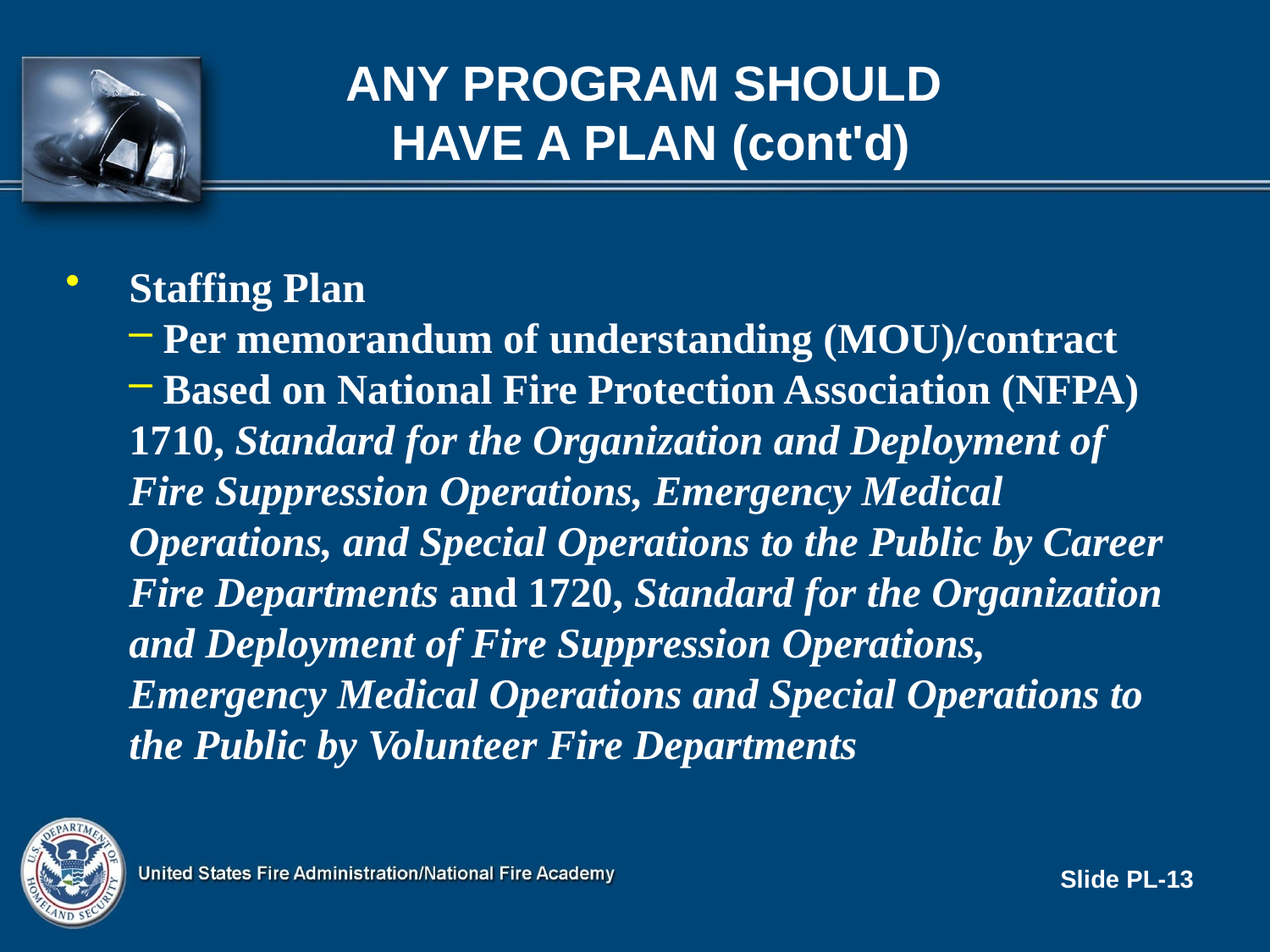

# ANY PROGRAM SHOULD HAVE A PLAN (cont'd)
Staffing Plan
 Per memorandum of understanding (MOU)/contract
 Based on National Fire Protection Association (NFPA) 1710, Standard for the Organization and Deployment of Fire Suppression Operations, Emergency Medical Operations, and Special Operations to the Public by Career Fire Departments and 1720, Standard for the Organization and Deployment of Fire Suppression Operations, Emergency Medical Operations and Special Operations to the Public by Volunteer Fire Departments
Slide PL-13